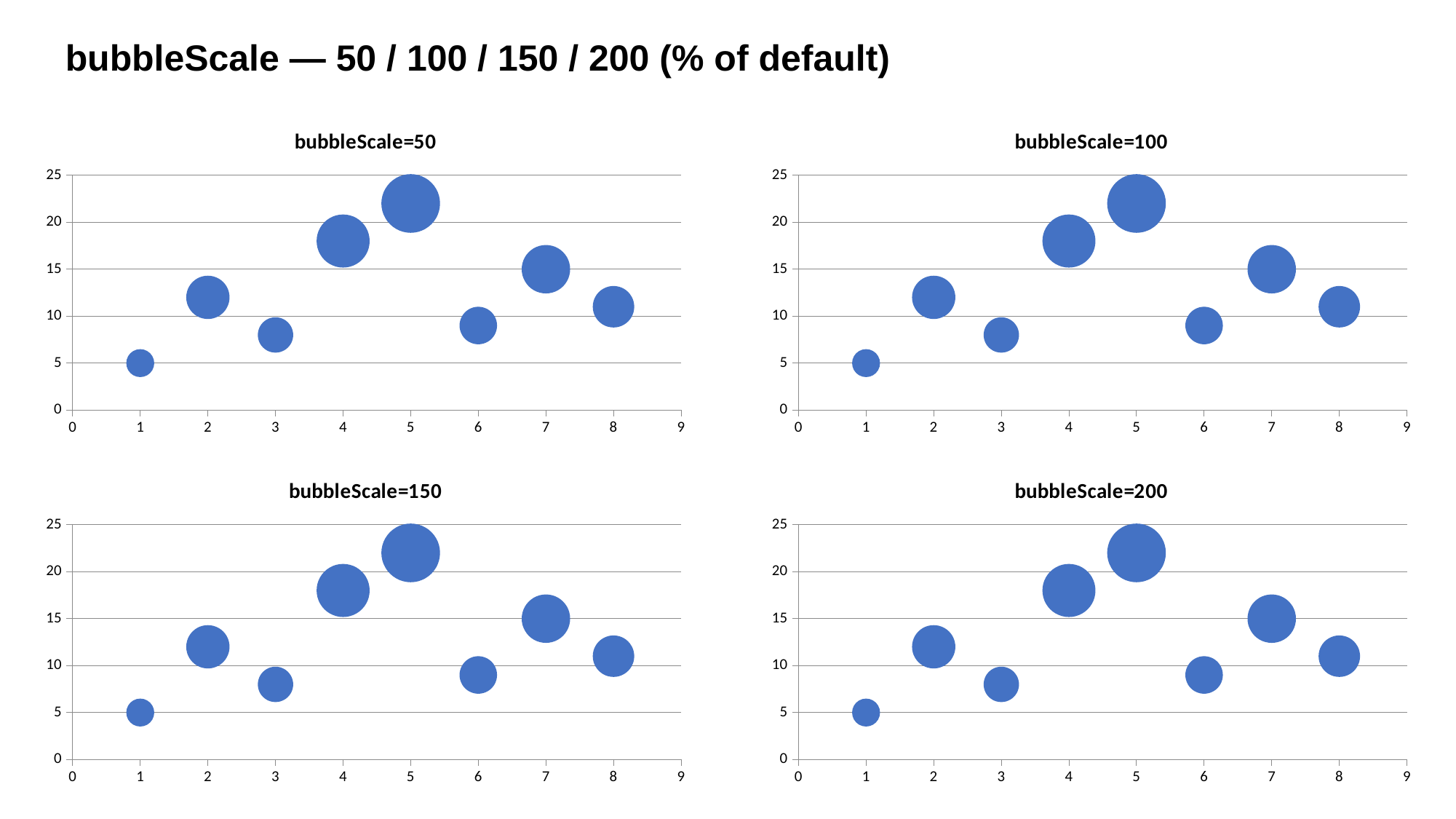

bubbleScale — 50 / 100 / 150 / 200 (% of default)

### Chart: bubbleScale=50

| Category |  |
|---|---|

### Chart: bubbleScale=100

| Category |  |
|---|---|

### Chart: bubbleScale=150

| Category |  |
|---|---|

### Chart: bubbleScale=200

| Category |  |
|---|---|